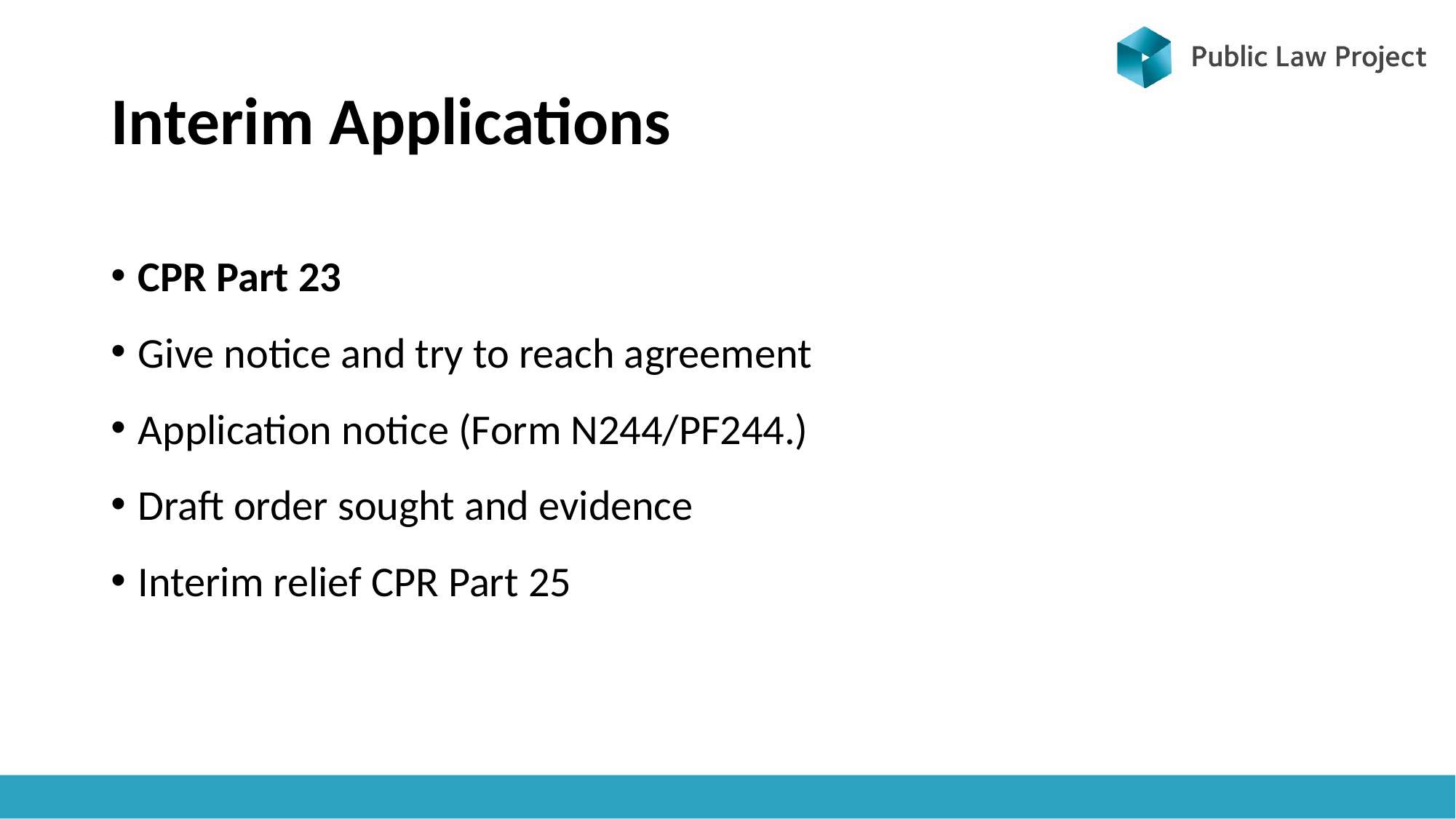

# Interim Applications
CPR Part 23
Give notice and try to reach agreement
Application notice (Form N244/PF244.)
Draft order sought and evidence
Interim relief CPR Part 25